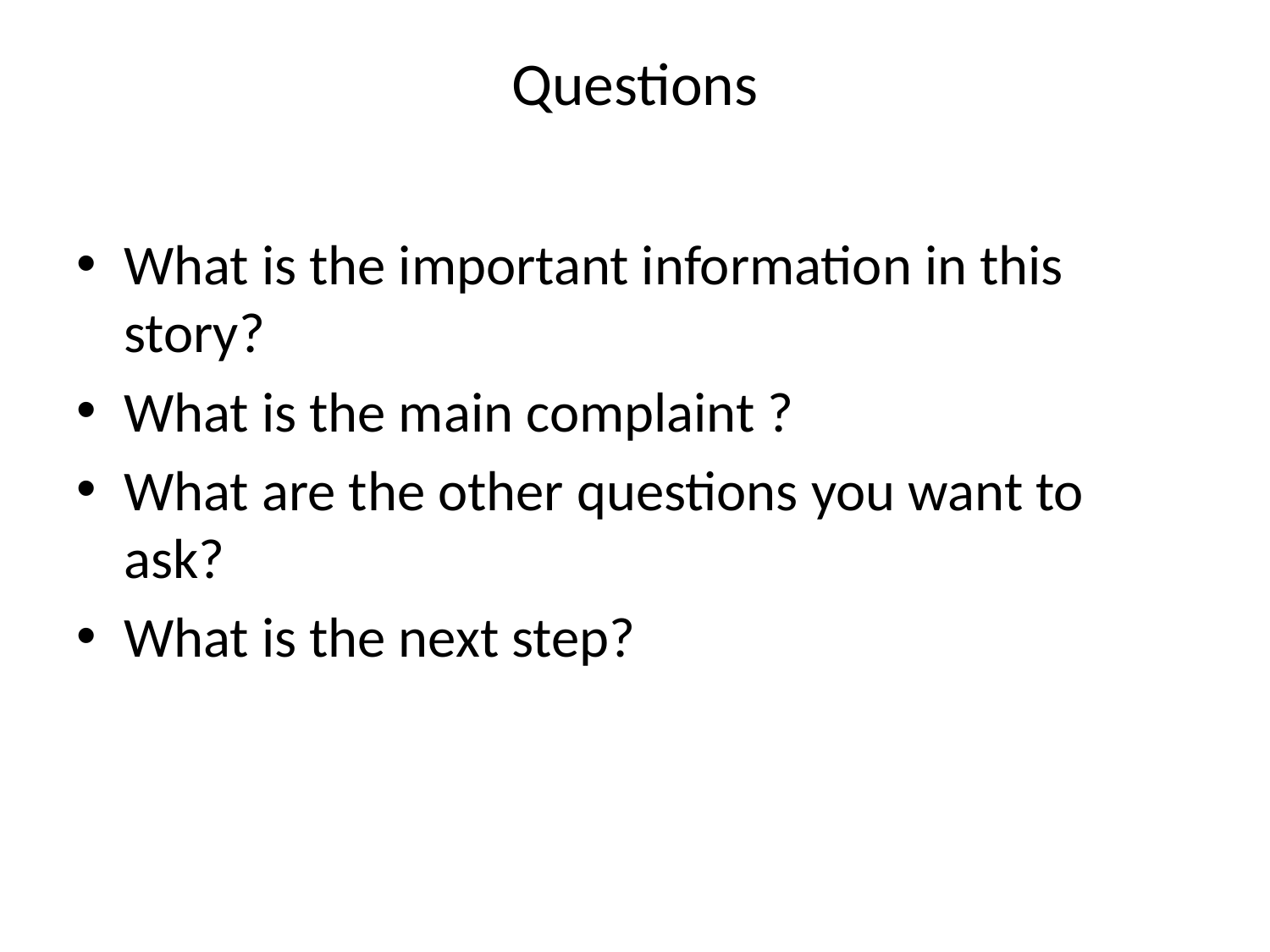

# Questions
What is the important information in this story?
What is the main complaint ?
What are the other questions you want to ask?
What is the next step?